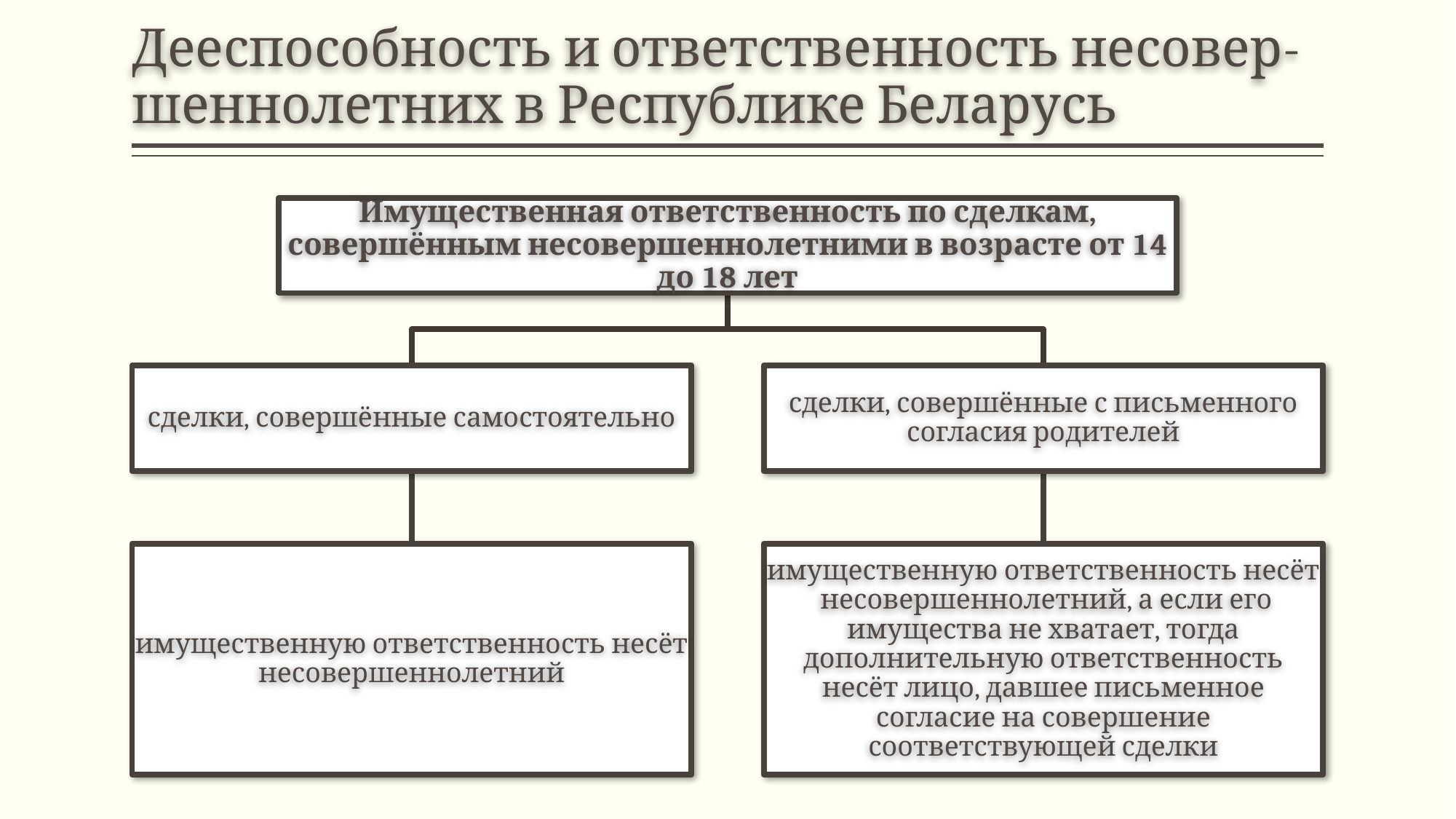

# Дееспособность и ответственность несовер- шеннолетних в Республике Беларусь

Имущественная ответственность по сделкам, совершённым несовершеннолетними в возрасте от 14 до 18 лет

сделки, совершённые самостоятельно

сделки, совершённые с письменного согласия родителей

имущественную ответственность несёт несовершеннолетний

имущественную ответственность несёт  несовершеннолетний, а если его имущества не хватает, тогда дополнительную ответственность несёт лицо, давшее письменное согласие на совершение соответствующей сделки